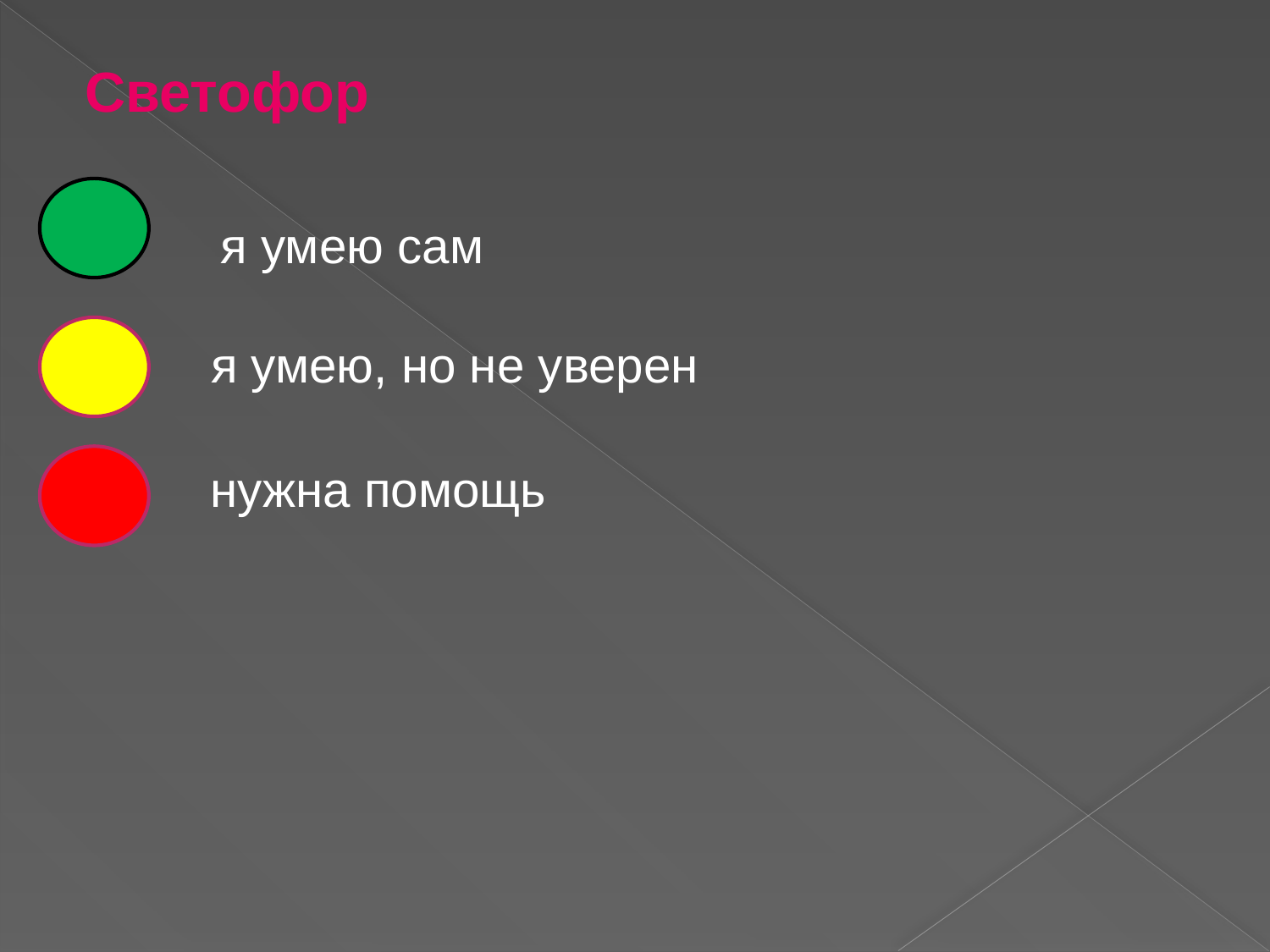

Светофор

        нужна помощь

я умею сам

я умею, но не уверен